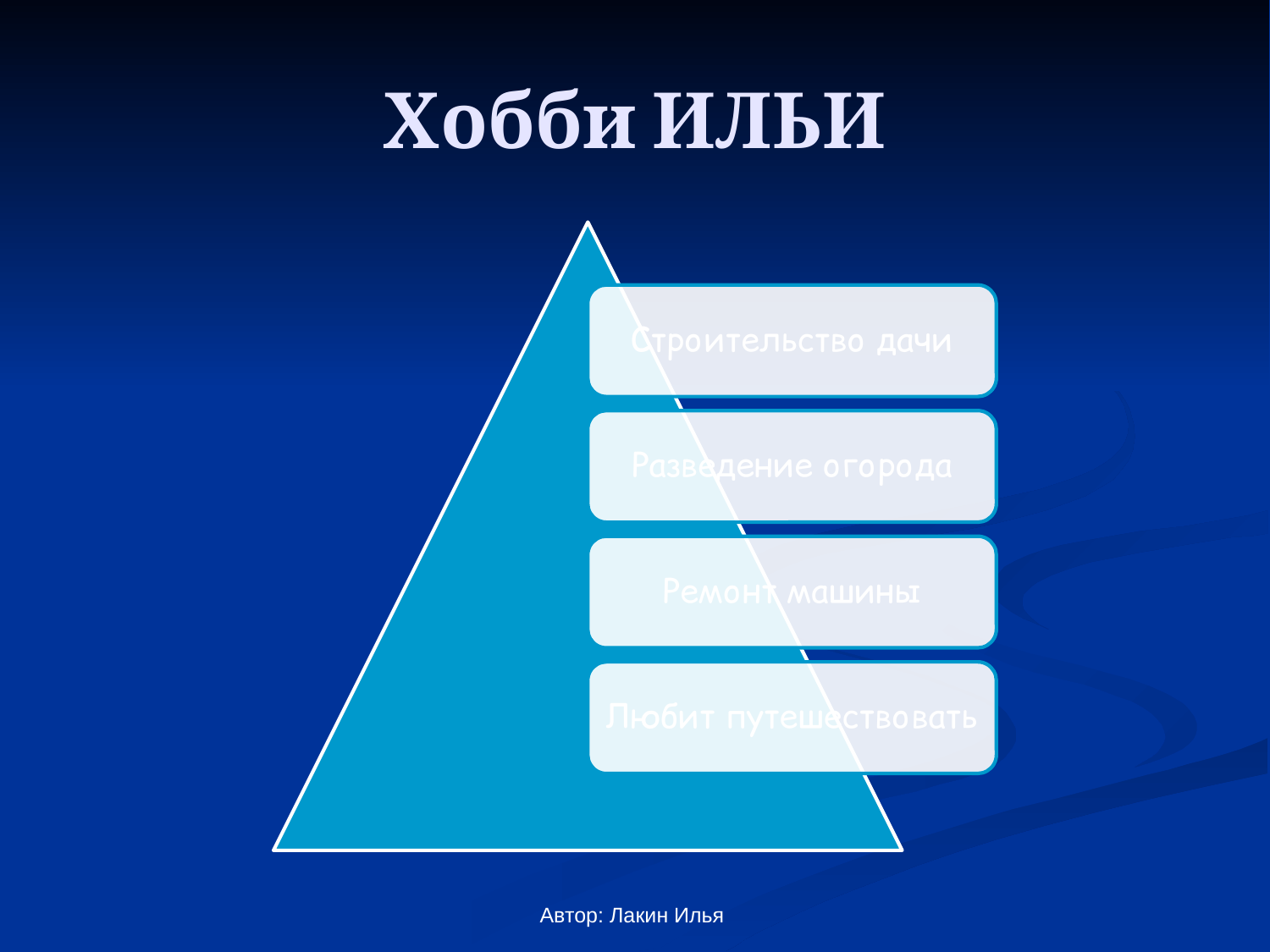

# Хобби ИЛЬИ
Строительство дачи
Разведение огорода
Ремонт машины
Любит путешествовать
Автор: Лакин Илья